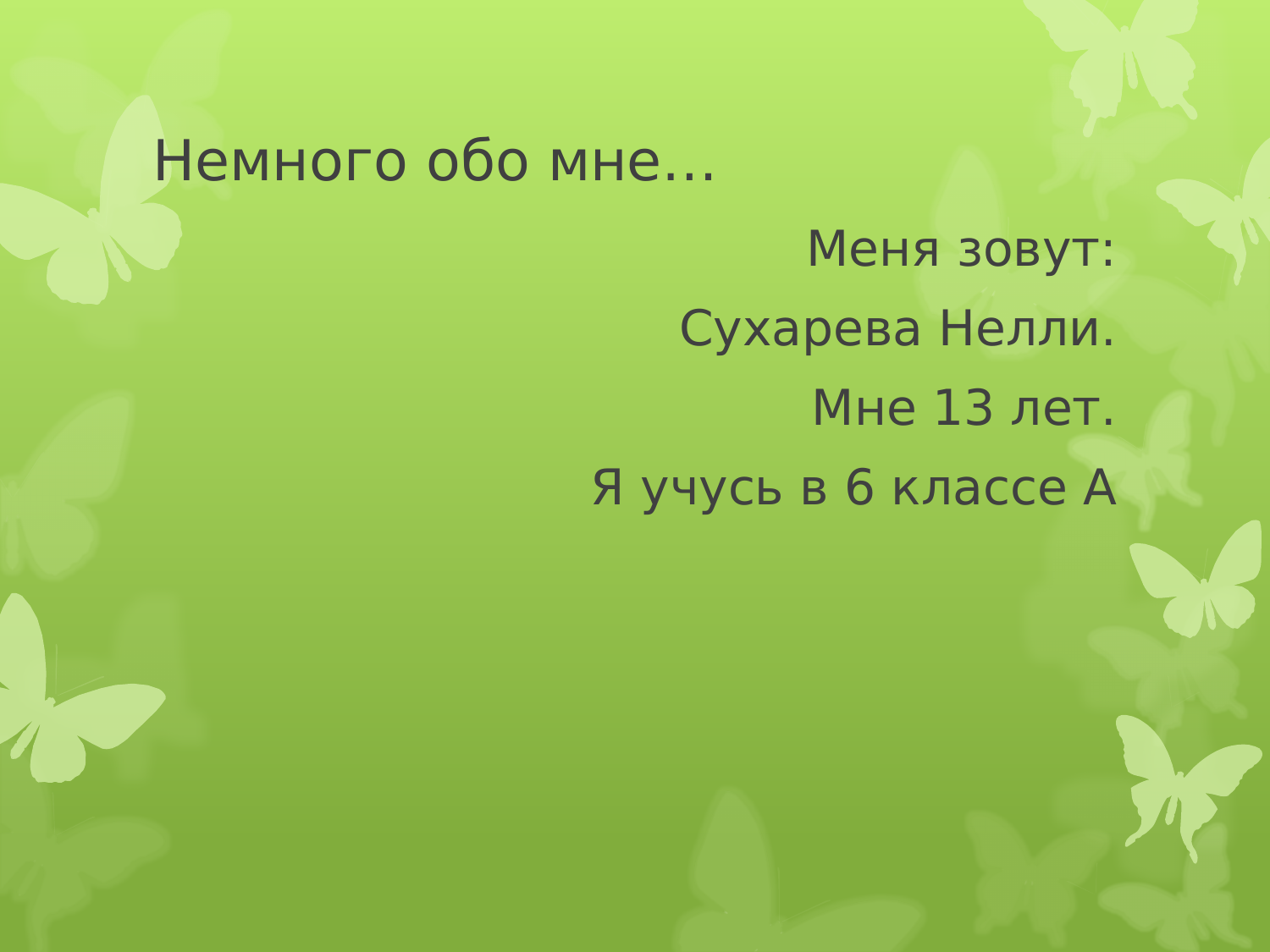

# Немного обо мне…
Меня зовут:
Сухарева Нелли.
Мне 13 лет.
Я учусь в 6 классе А